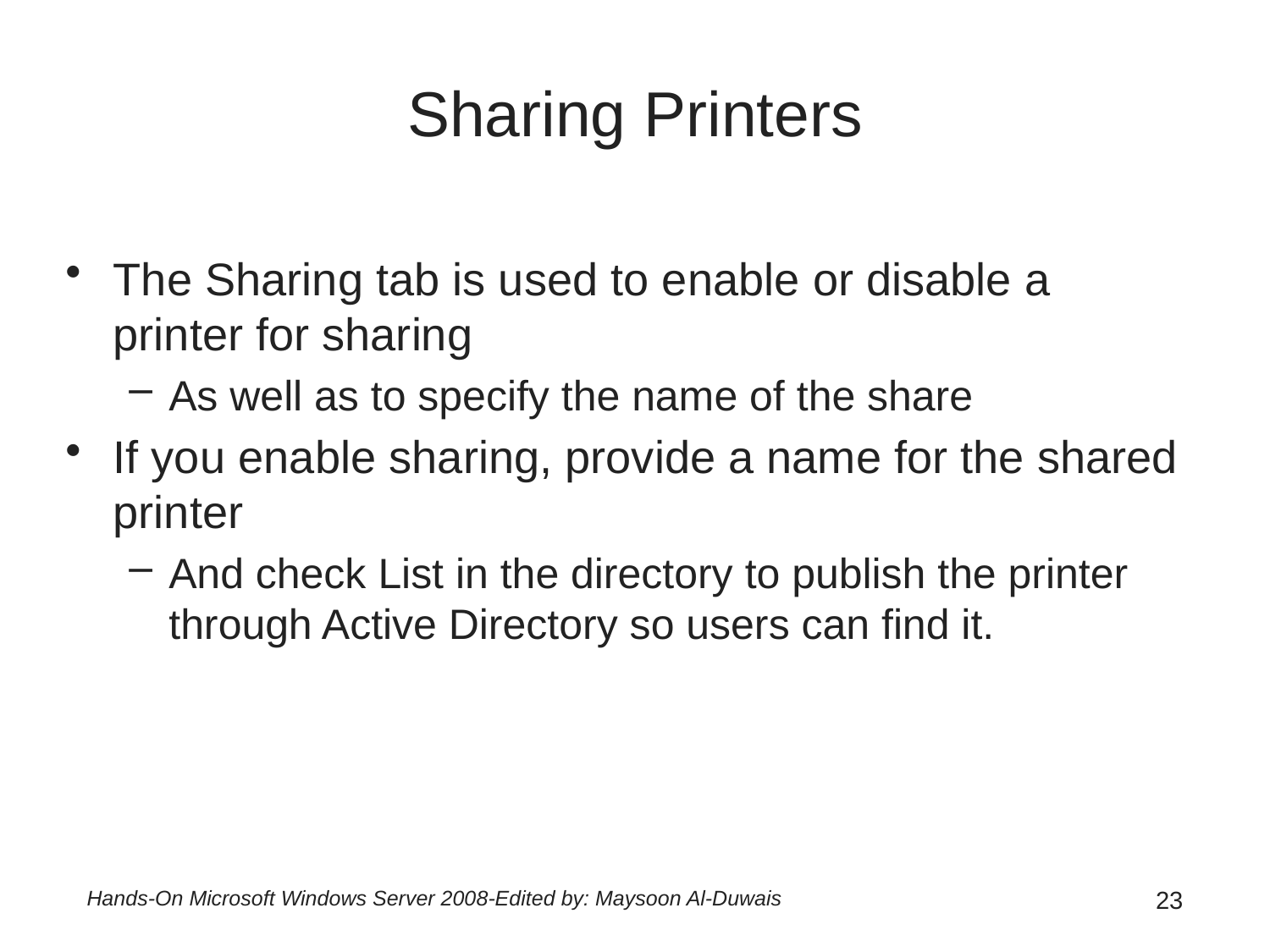

# Sharing Printers
The Sharing tab is used to enable or disable a printer for sharing
As well as to specify the name of the share
If you enable sharing, provide a name for the shared printer
And check List in the directory to publish the printer through Active Directory so users can find it.
Hands-On Microsoft Windows Server 2008-Edited by: Maysoon Al-Duwais
23